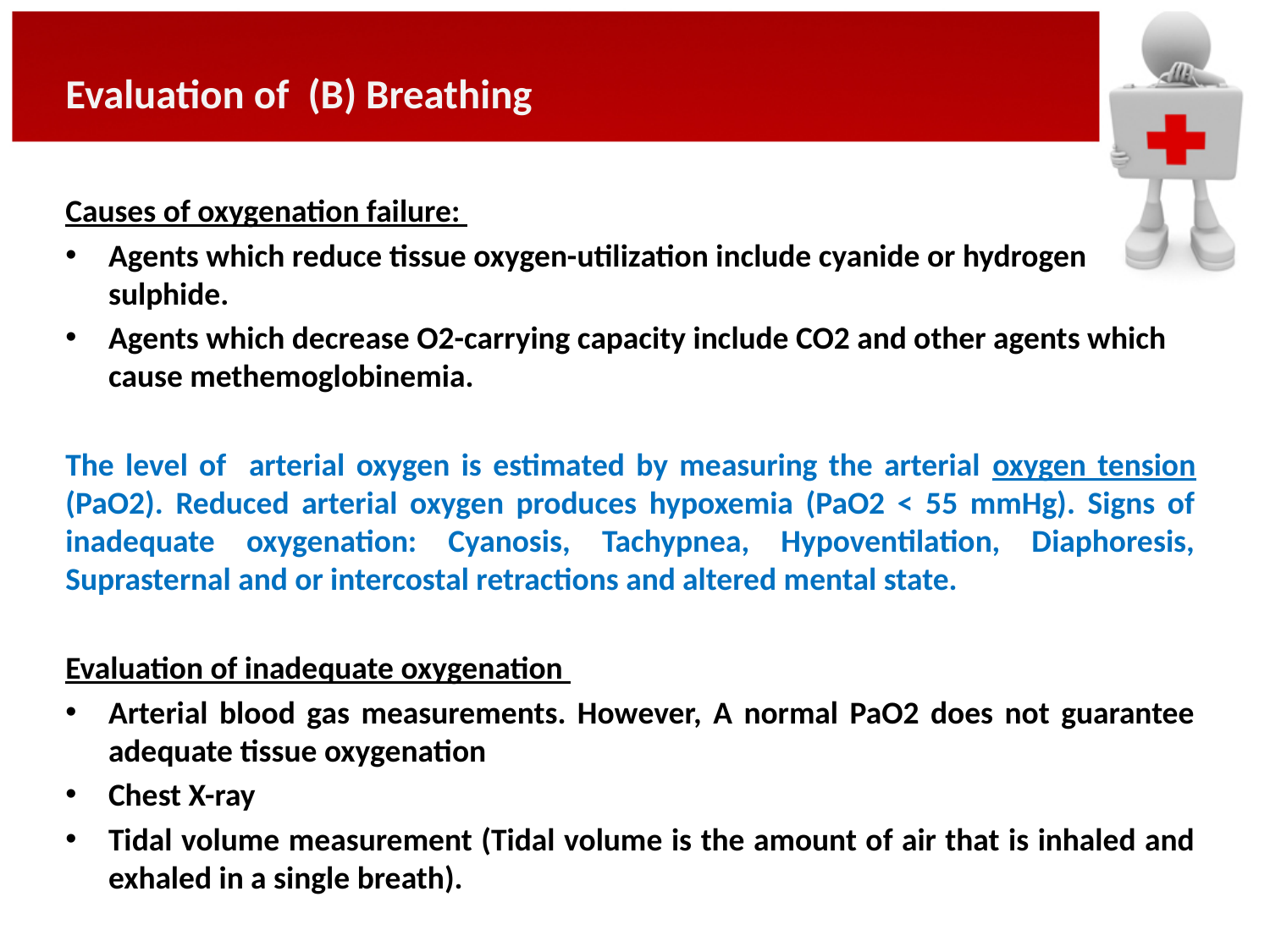

Evaluation of  (B) Breathing

Causes of oxygenation failure:
Agents which reduce tissue oxygen-utilization include cyanide or hydrogen sulphide.
Agents which decrease O2-carrying capacity include CO2 and other agents which cause methemoglobinemia.

The level of  arterial oxygen is estimated by measuring the arterial oxygen tension (PaO2). Reduced arterial oxygen produces hypoxemia (PaO2 < 55 mmHg). Signs of inadequate oxygenation: Cyanosis, Tachypnea, Hypoventilation, Diaphoresis, Suprasternal and or intercostal retractions and altered mental state.

Evaluation of inadequate oxygenation
Arterial blood gas measurements. However, A normal PaO2 does not guarantee adequate tissue oxygenation
Chest X-ray
Tidal volume measurement (Tidal volume is the amount of air that is inhaled and exhaled in a single breath).